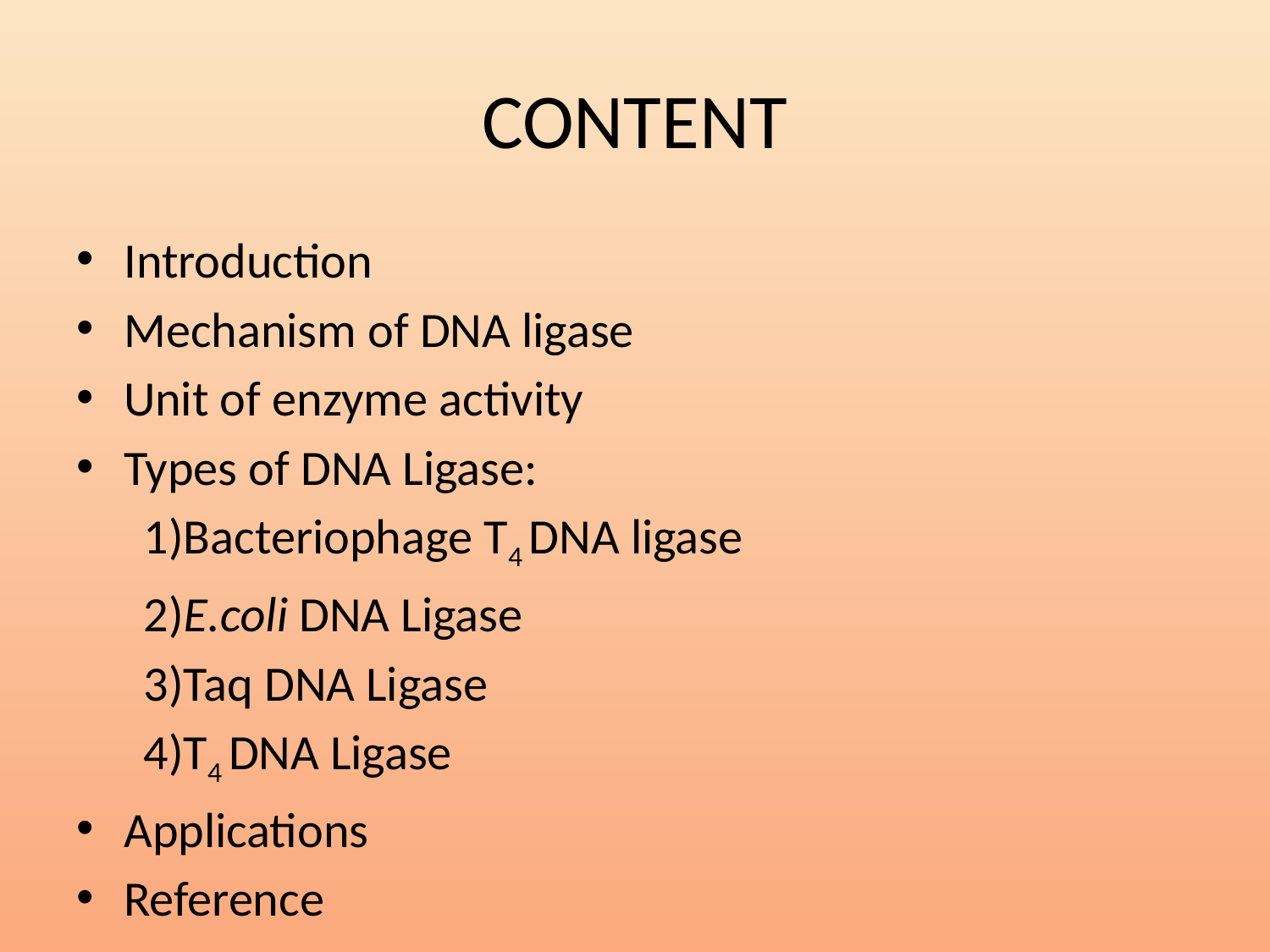

# CONTENT
Introduction
Mechanism of DNA ligase
Unit of enzyme activity
Types of DNA Ligase:
      1)Bacteriophage T4 DNA ligase
      2)E.coli DNA Ligase
      3)Taq DNA Ligase
      4)T4 DNA Ligase
Applications
Reference